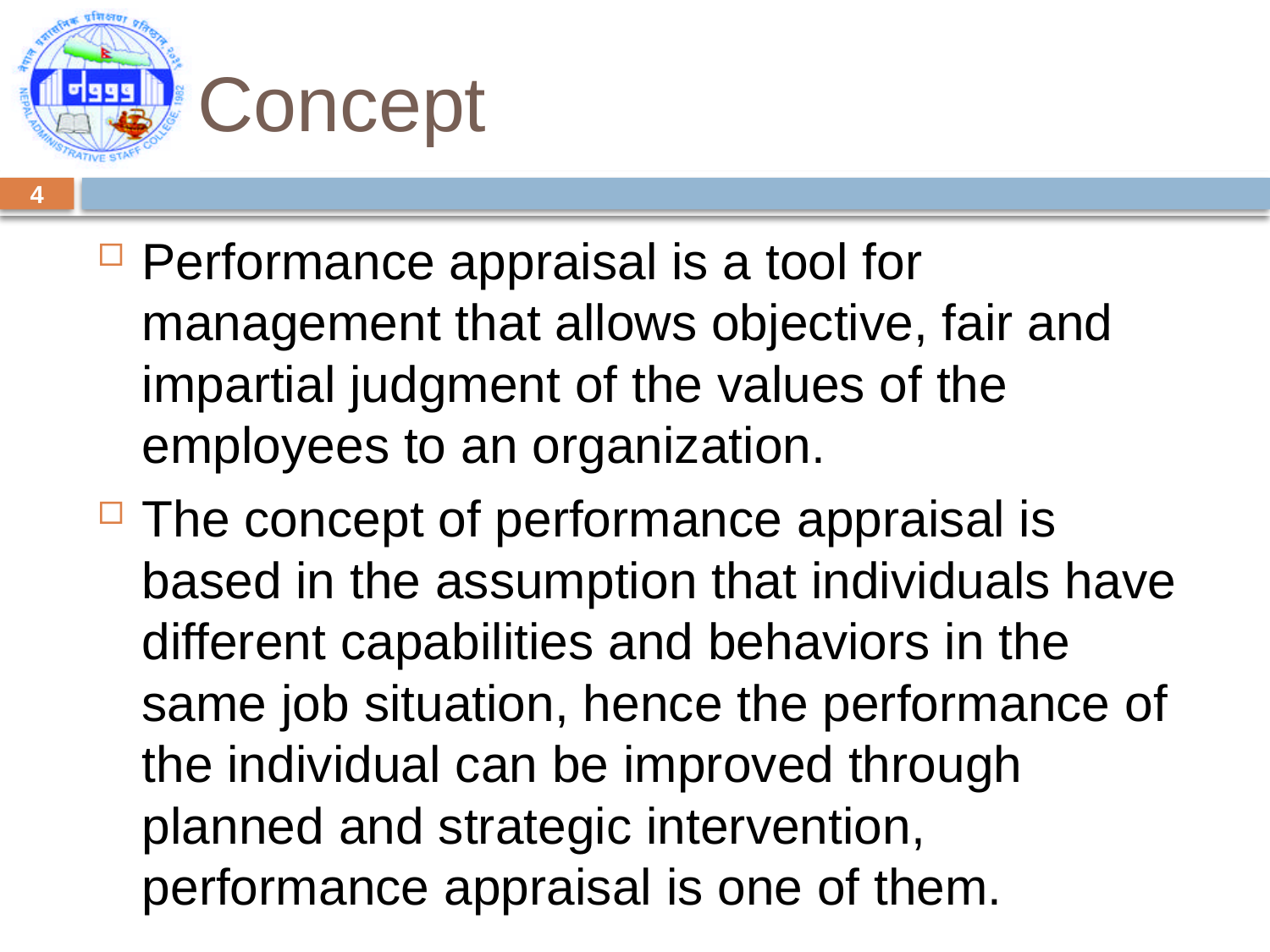

# Concept
4
Performance appraisal is a tool for management that allows objective, fair and impartial judgment of the values of the employees to an organization.
The concept of performance appraisal is based in the assumption that individuals have different capabilities and behaviors in the same job situation, hence the performance of the individual can be improved through planned and strategic intervention, performance appraisal is one of them.